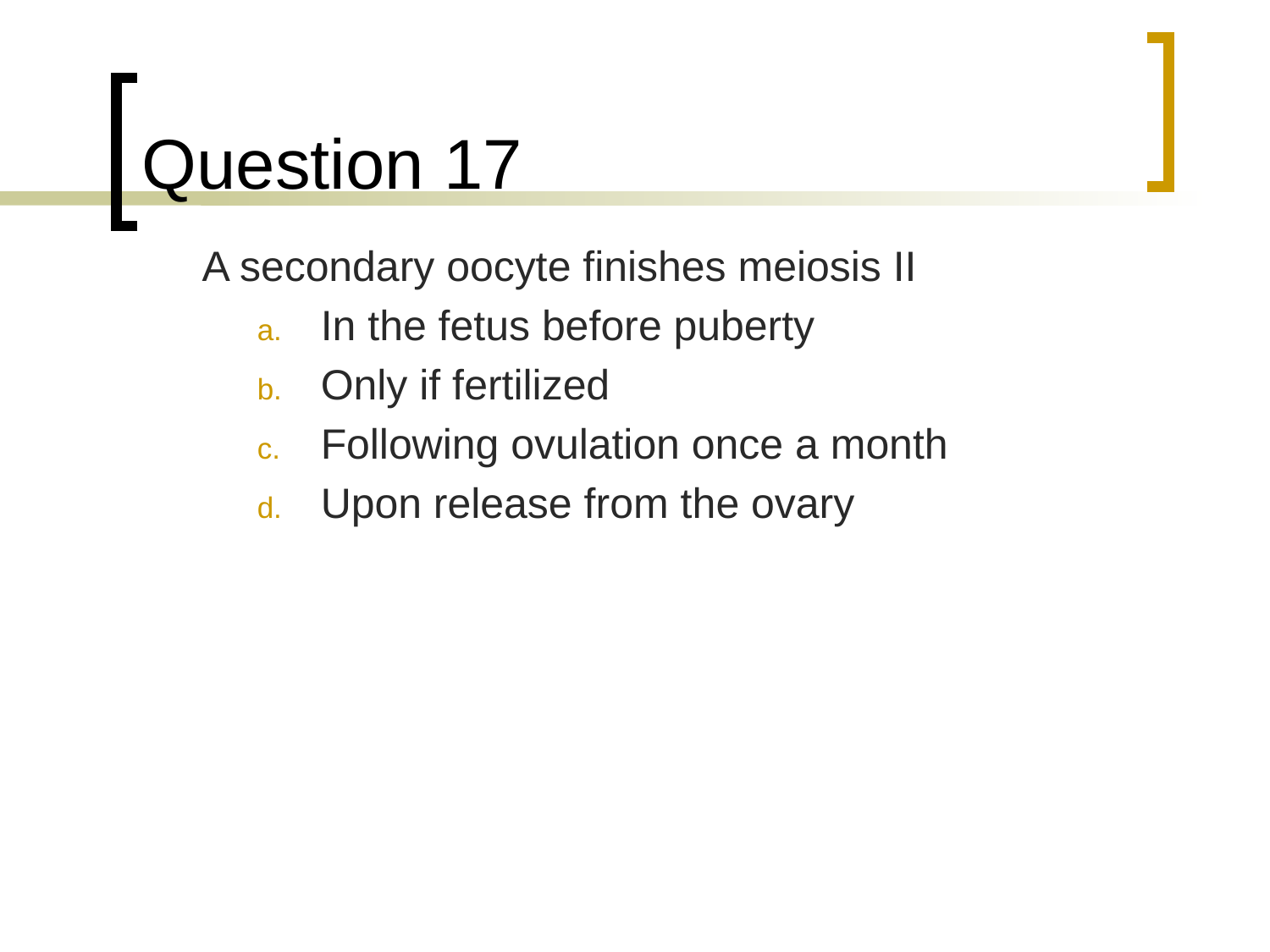

# Question 17
	A secondary oocyte finishes meiosis II
In the fetus before puberty
Only if fertilized
Following ovulation once a month
Upon release from the ovary